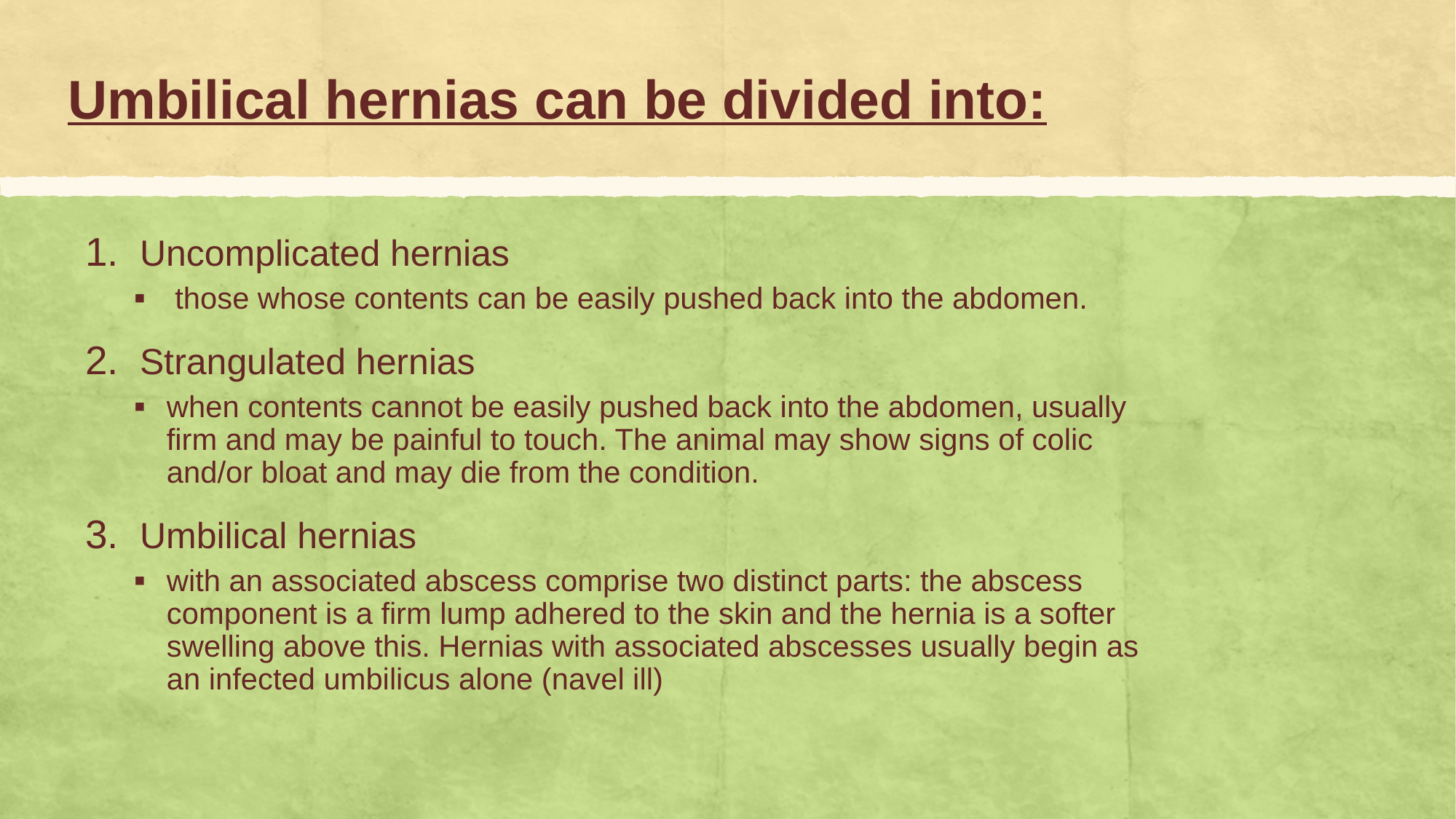

# Umbilical hernias can be divided into:
Uncomplicated hernias
 those whose contents can be easily pushed back into the abdomen.
Strangulated hernias
when contents cannot be easily pushed back into the abdomen, usually firm and may be painful to touch. The animal may show signs of colic and/or bloat and may die from the condition.
Umbilical hernias
with an associated abscess comprise two distinct parts: the abscess component is a firm lump adhered to the skin and the hernia is a softer swelling above this. Hernias with associated abscesses usually begin as an infected umbilicus alone (navel ill)